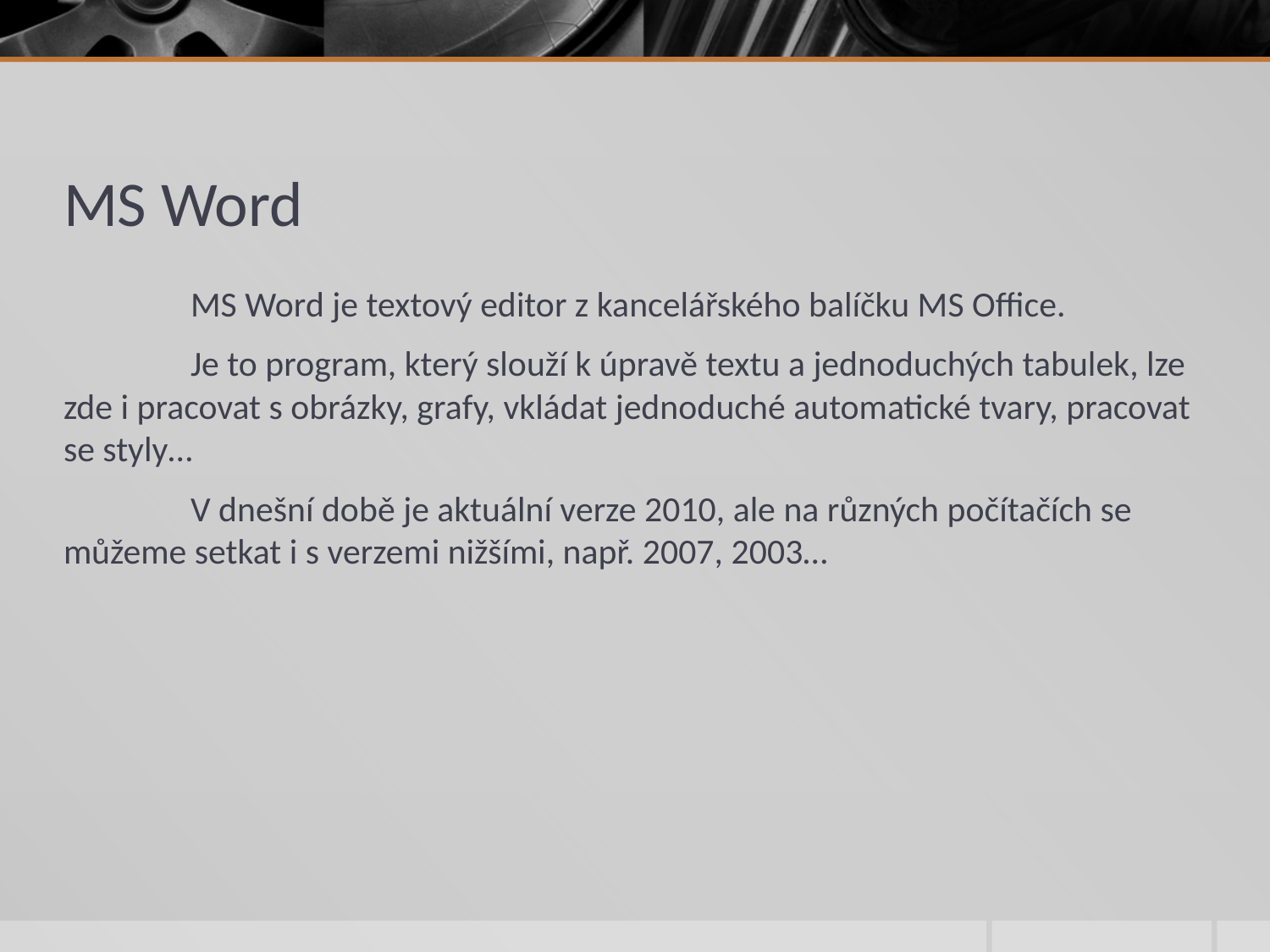

# MS Word
	MS Word je textový editor z kancelářského balíčku MS Office.
	Je to program, který slouží k úpravě textu a jednoduchých tabulek, lze zde i pracovat s obrázky, grafy, vkládat jednoduché automatické tvary, pracovat se styly…
	V dnešní době je aktuální verze 2010, ale na různých počítačích se můžeme setkat i s verzemi nižšími, např. 2007, 2003…